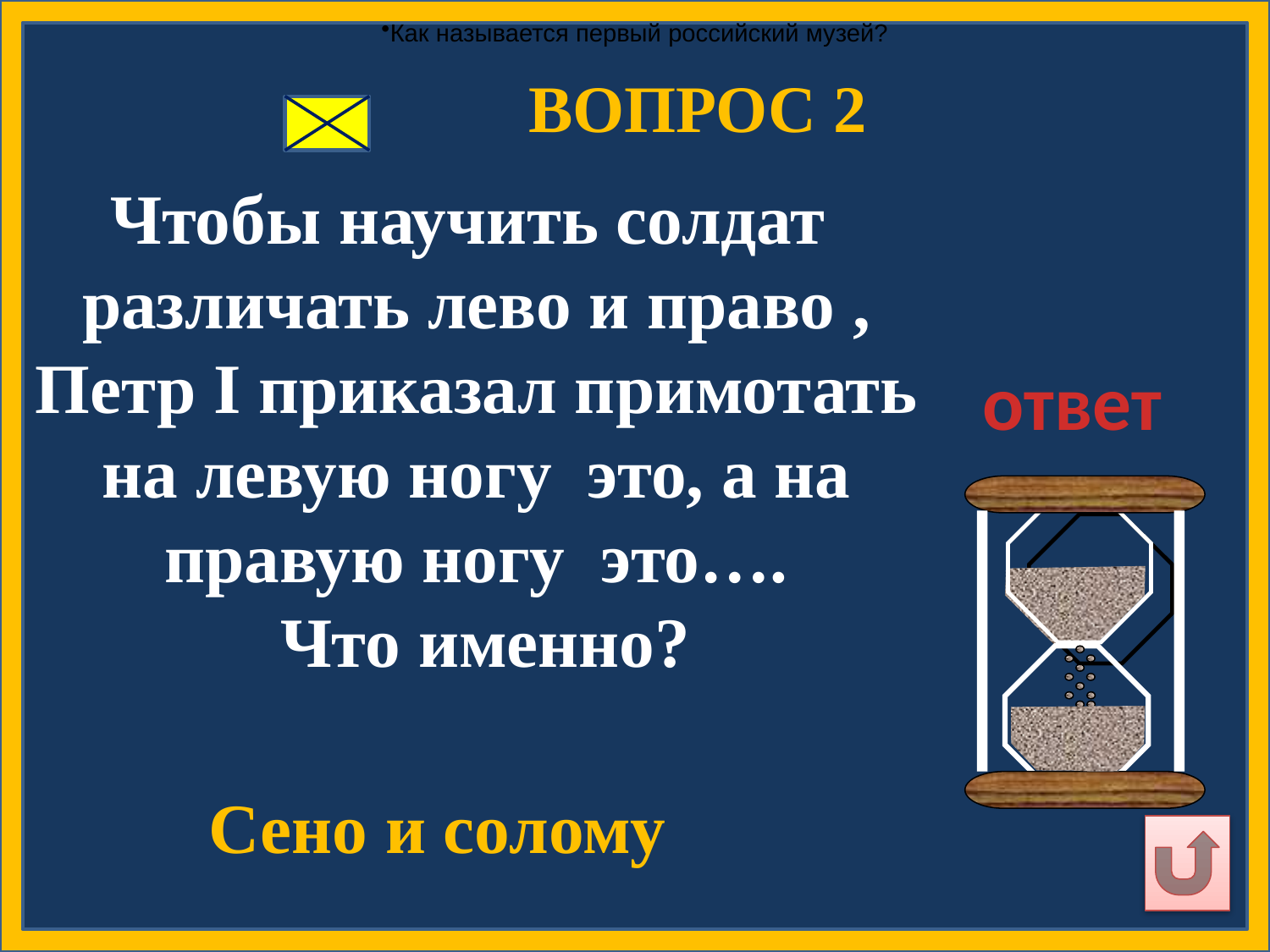

Как называется первый российский музей?
# ВОПРОС 2

Чтобы научить солдат  различать лево и право , Петр I приказал примотать на левую ногу  это, а на правую ногу  это….
 Что именно?

ответ

Сено и солому